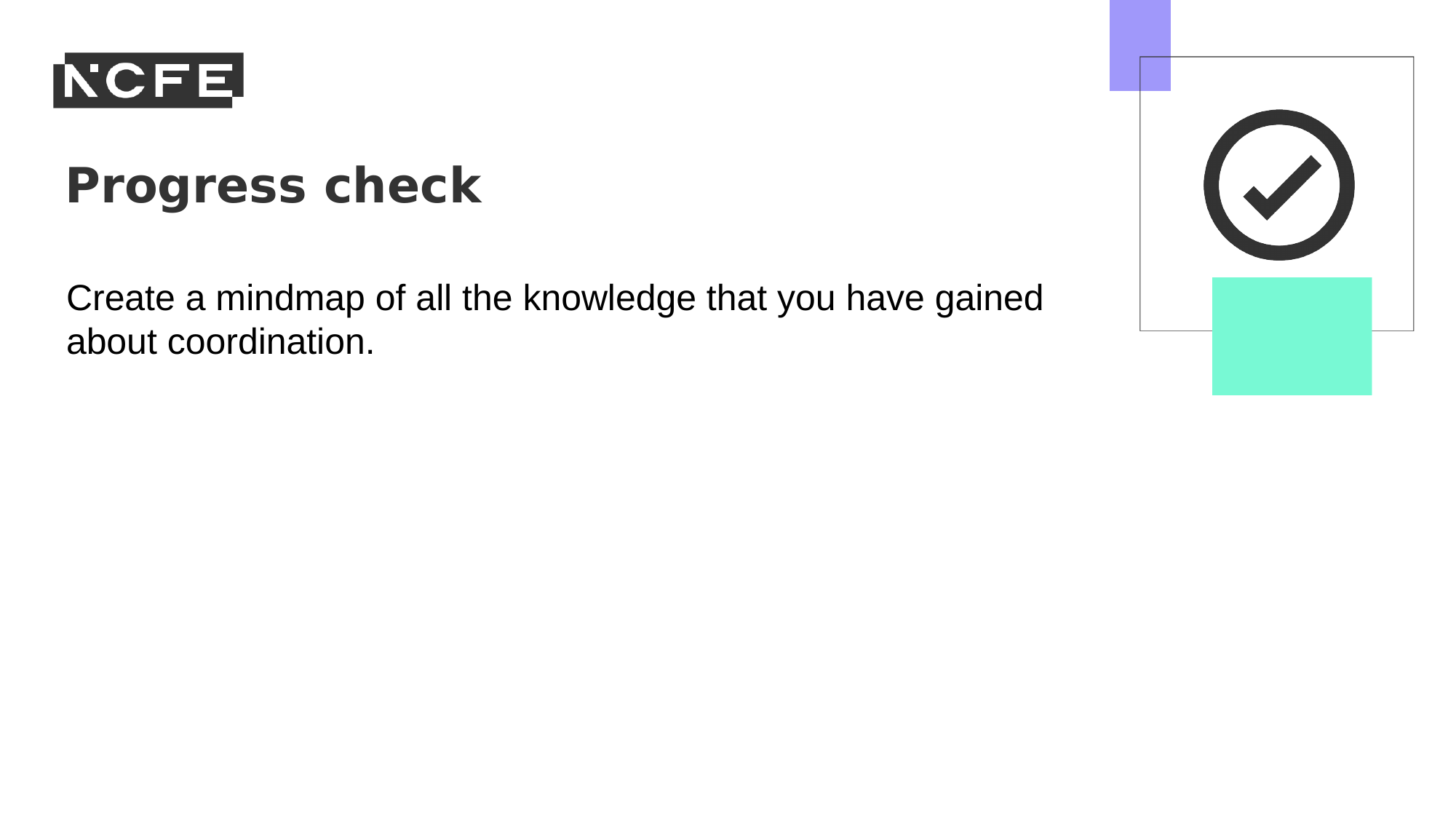

Create a mindmap of all the knowledge that you have gained about coordination.